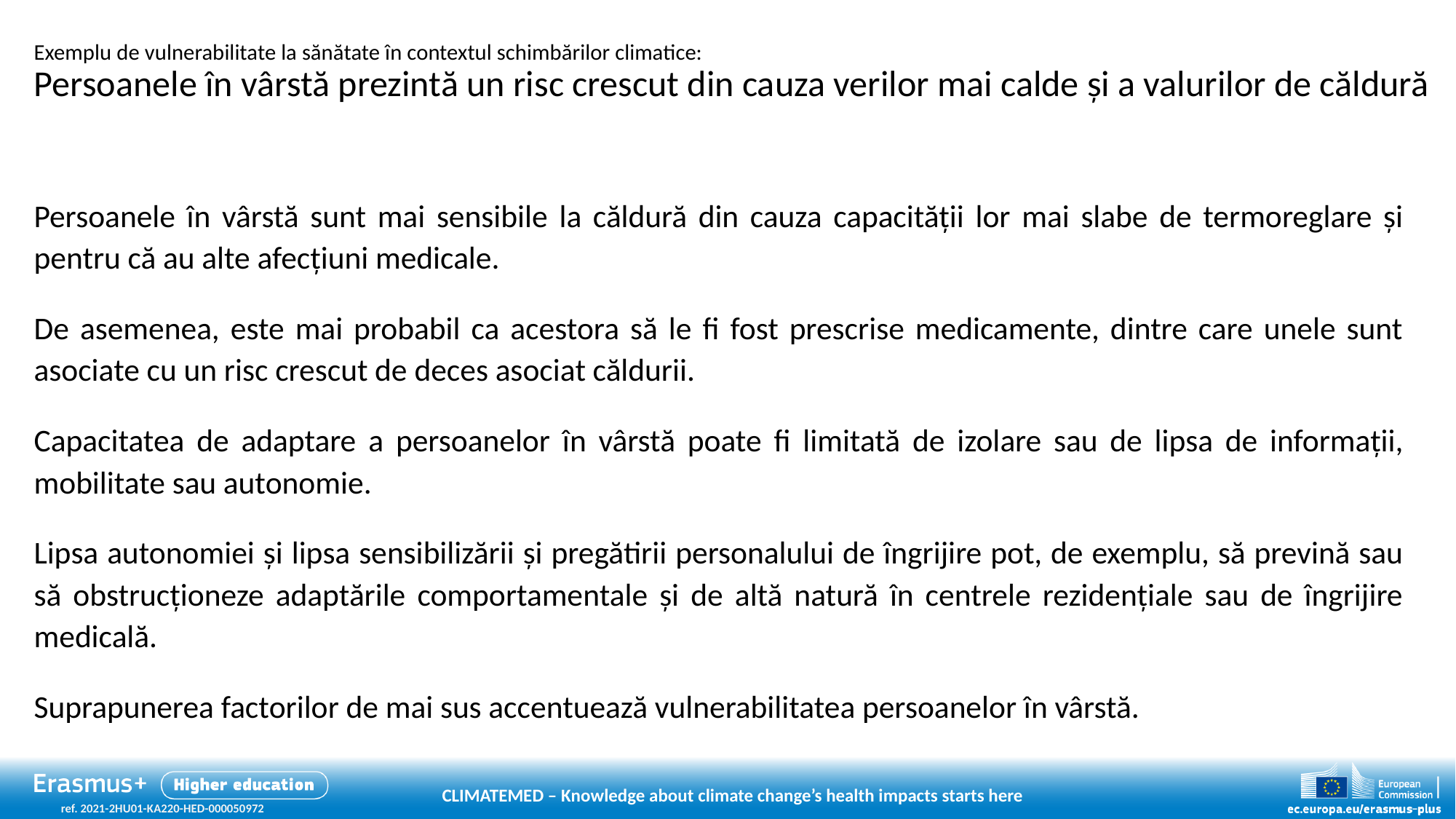

# Exemplu de vulnerabilitate la sănătate în contextul schimbărilor climatice: Persoanele în vârstă prezintă un risc crescut din cauza verilor mai calde și a valurilor de căldură
Persoanele în vârstă sunt mai sensibile la căldură din cauza capacității lor mai slabe de termoreglare și pentru că au alte afecțiuni medicale.
De asemenea, este mai probabil ca acestora să le fi fost prescrise medicamente, dintre care unele sunt asociate cu un risc crescut de deces asociat căldurii.
Capacitatea de adaptare a persoanelor în vârstă poate fi limitată de izolare sau de lipsa de informații, mobilitate sau autonomie.
Lipsa autonomiei și lipsa sensibilizării și pregătirii personalului de îngrijire pot, de exemplu, să prevină sau să obstrucționeze adaptările comportamentale și de altă natură în centrele rezidențiale sau de îngrijire medicală.
Suprapunerea factorilor de mai sus accentuează vulnerabilitatea persoanelor în vârstă.